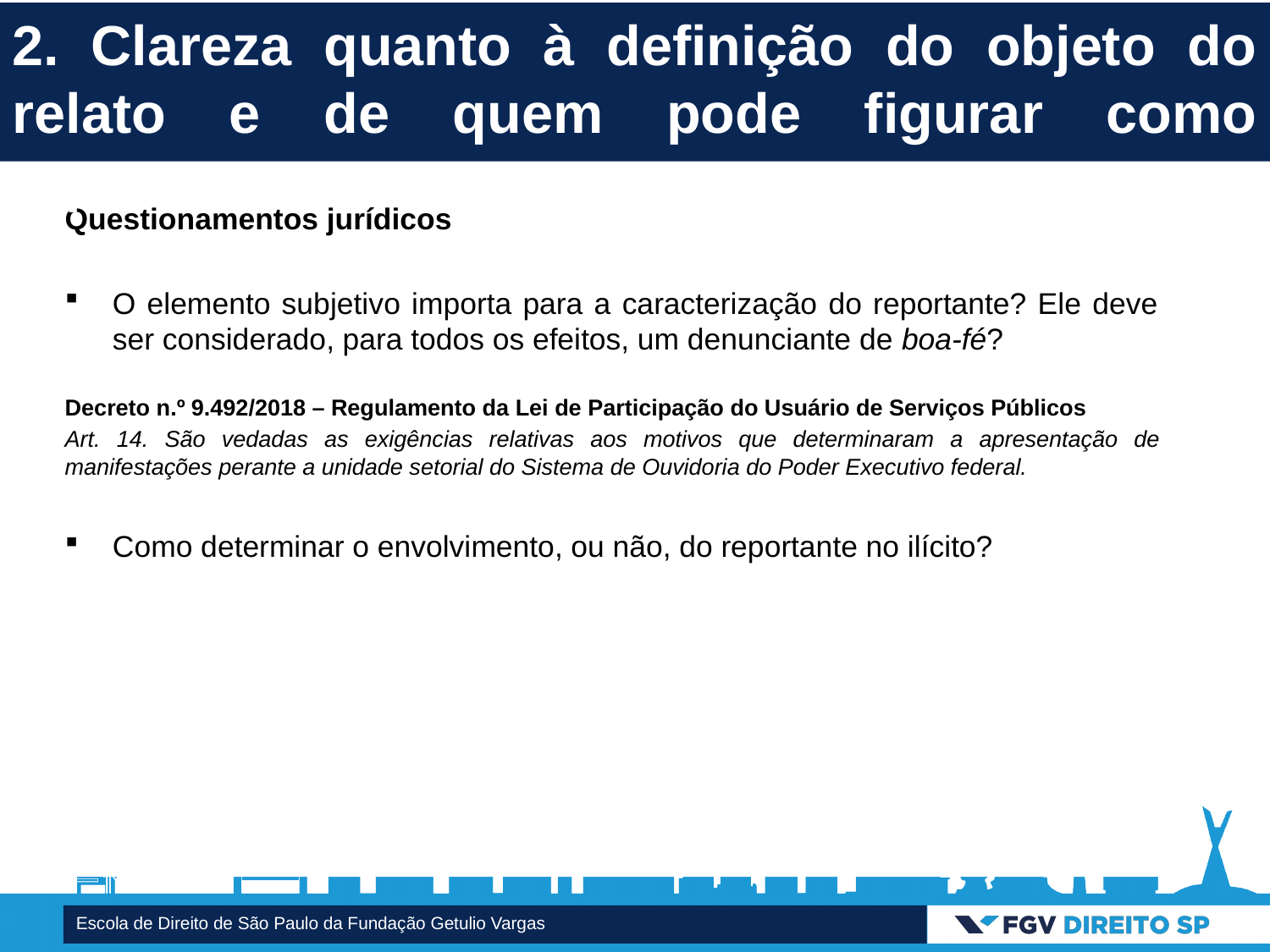

2. Clareza quanto à definição do objeto do relato e de quem pode figurar como reportante
Questionamentos jurídicos

O elemento subjetivo importa para a caracterização do reportante? Ele deve ser considerado, para todos os efeitos, um denunciante de boa-fé?

Decreto n.º 9.492/2018 – Regulamento da Lei de Participação do Usuário de Serviços Públicos
Art. 14. São vedadas as exigências relativas aos motivos que determinaram a apresentação de manifestações perante a unidade setorial do Sistema de Ouvidoria do Poder Executivo federal.

Como determinar o envolvimento, ou não, do reportante no ilícito?